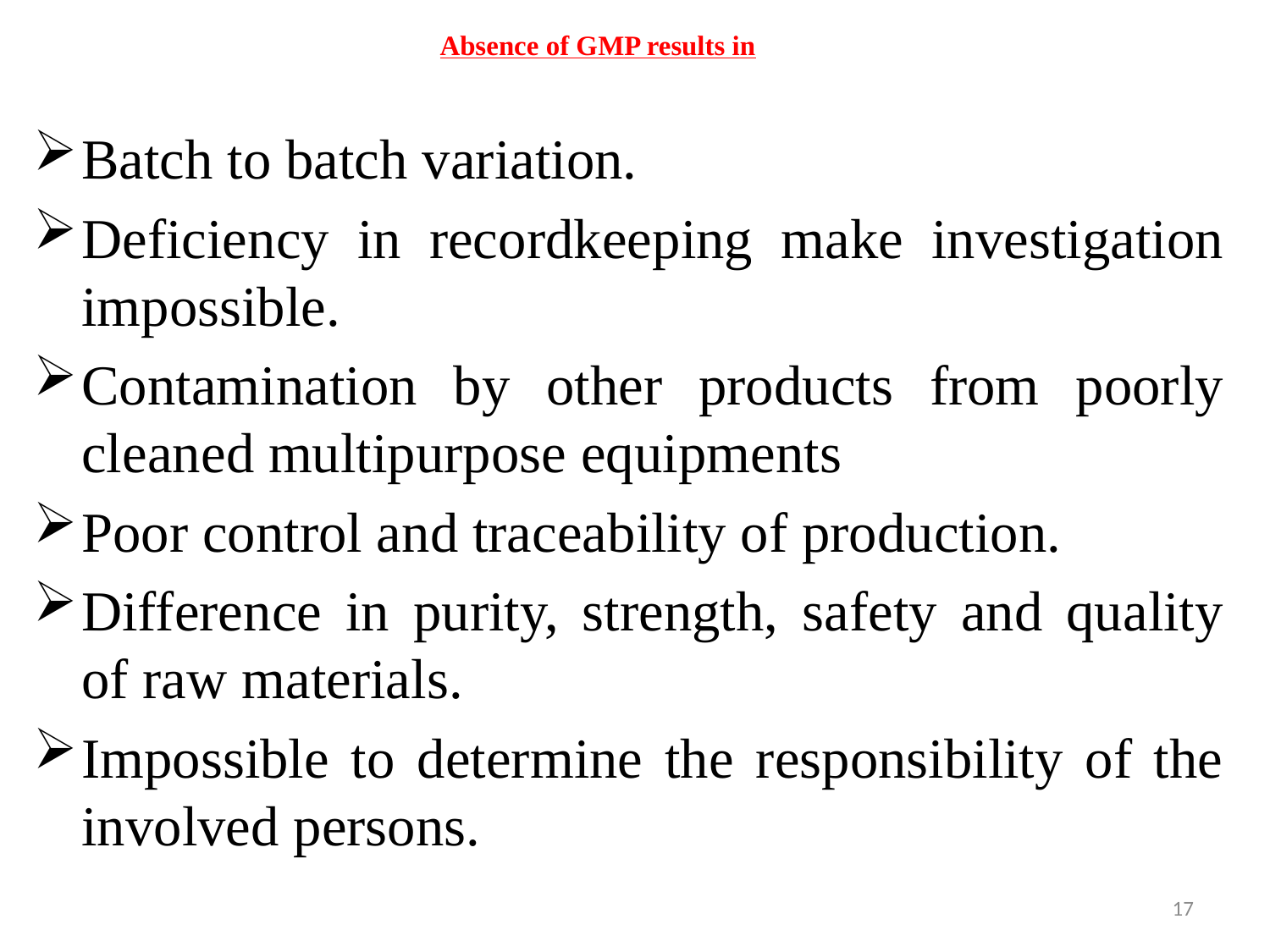

# Absence of GMP results in
Batch to batch variation.
Deficiency in recordkeeping make investigation impossible.
Contamination by other products from poorly cleaned multipurpose equipments
Poor control and traceability of production.
Difference in purity, strength, safety and quality of raw materials.
Impossible to determine the responsibility of the involved persons.

17